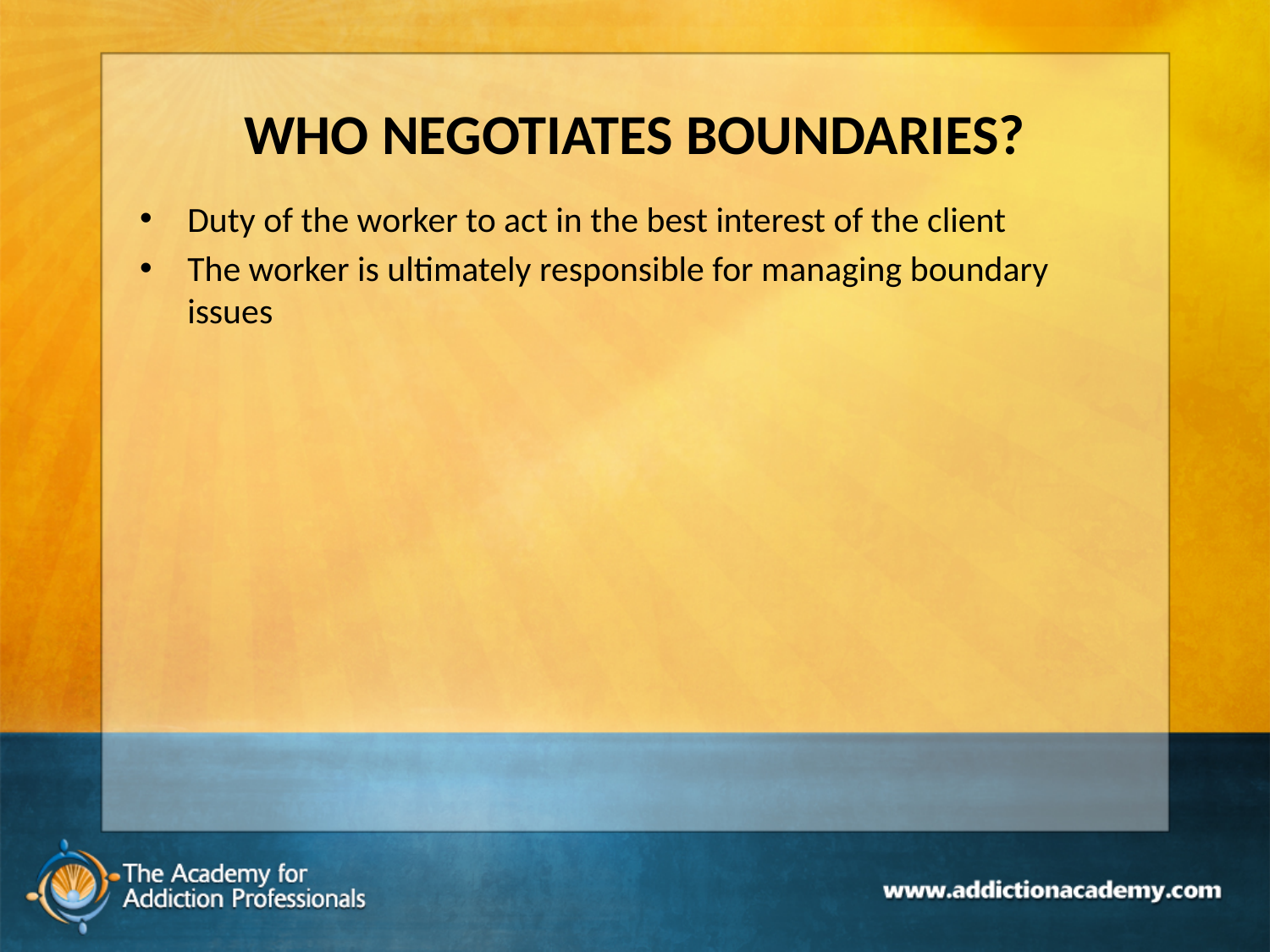

# WHO NEGOTIATES BOUNDARIES?
Duty of the worker to act in the best interest of the client
The worker is ultimately responsible for managing boundary issues